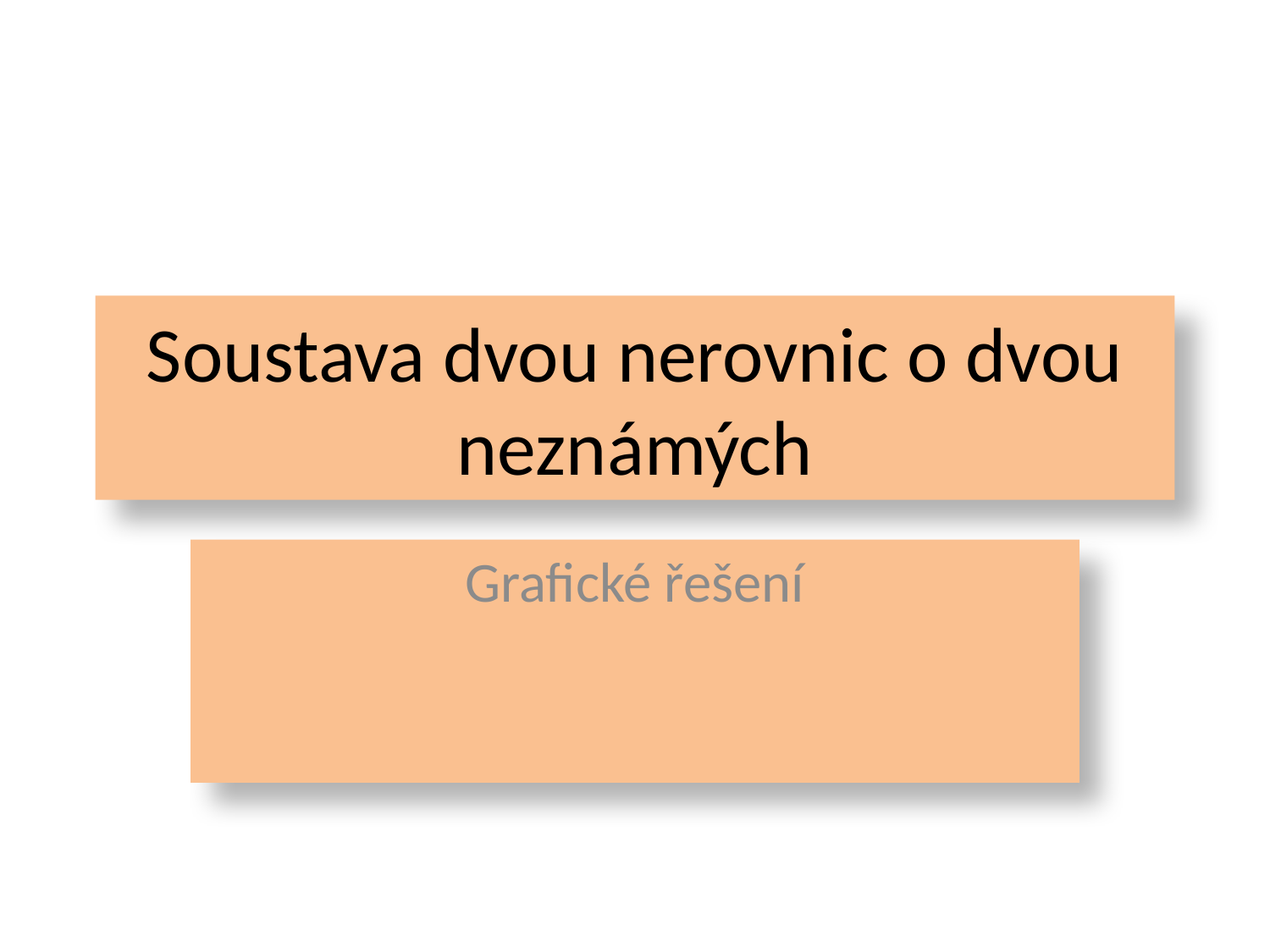

# Soustava dvou nerovnic o dvou neznámých
Grafické řešení